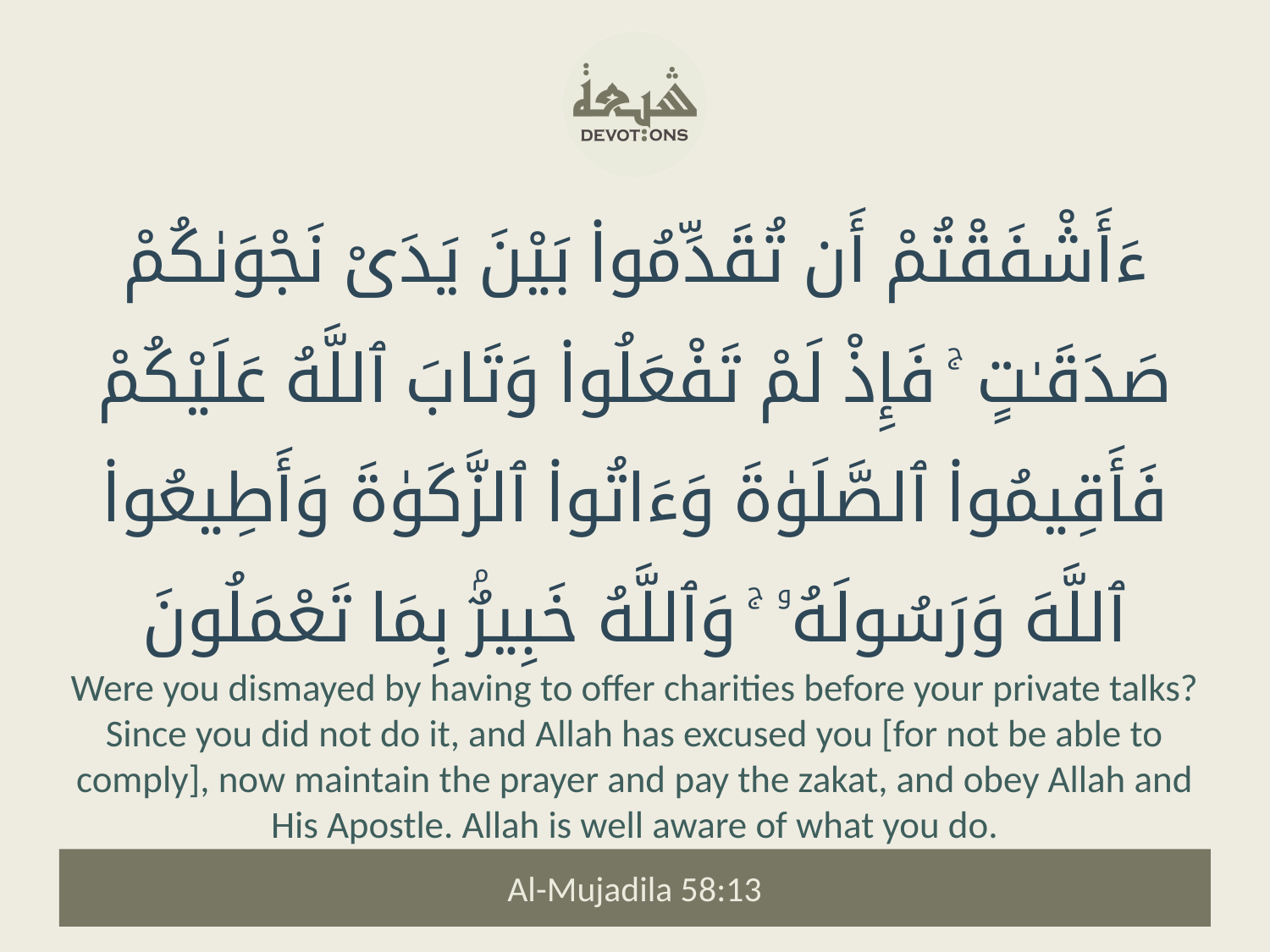

ءَأَشْفَقْتُمْ أَن تُقَدِّمُوا۟ بَيْنَ يَدَىْ نَجْوَىٰكُمْ صَدَقَـٰتٍ ۚ فَإِذْ لَمْ تَفْعَلُوا۟ وَتَابَ ٱللَّهُ عَلَيْكُمْ فَأَقِيمُوا۟ ٱلصَّلَوٰةَ وَءَاتُوا۟ ٱلزَّكَوٰةَ وَأَطِيعُوا۟ ٱللَّهَ وَرَسُولَهُۥ ۚ وَٱللَّهُ خَبِيرٌۢ بِمَا تَعْمَلُونَ
Were you dismayed by having to offer charities before your private talks? Since you did not do it, and Allah has excused you [for not be able to comply], now maintain the prayer and pay the zakat, and obey Allah and His Apostle. Allah is well aware of what you do.
Al-Mujadila 58:13